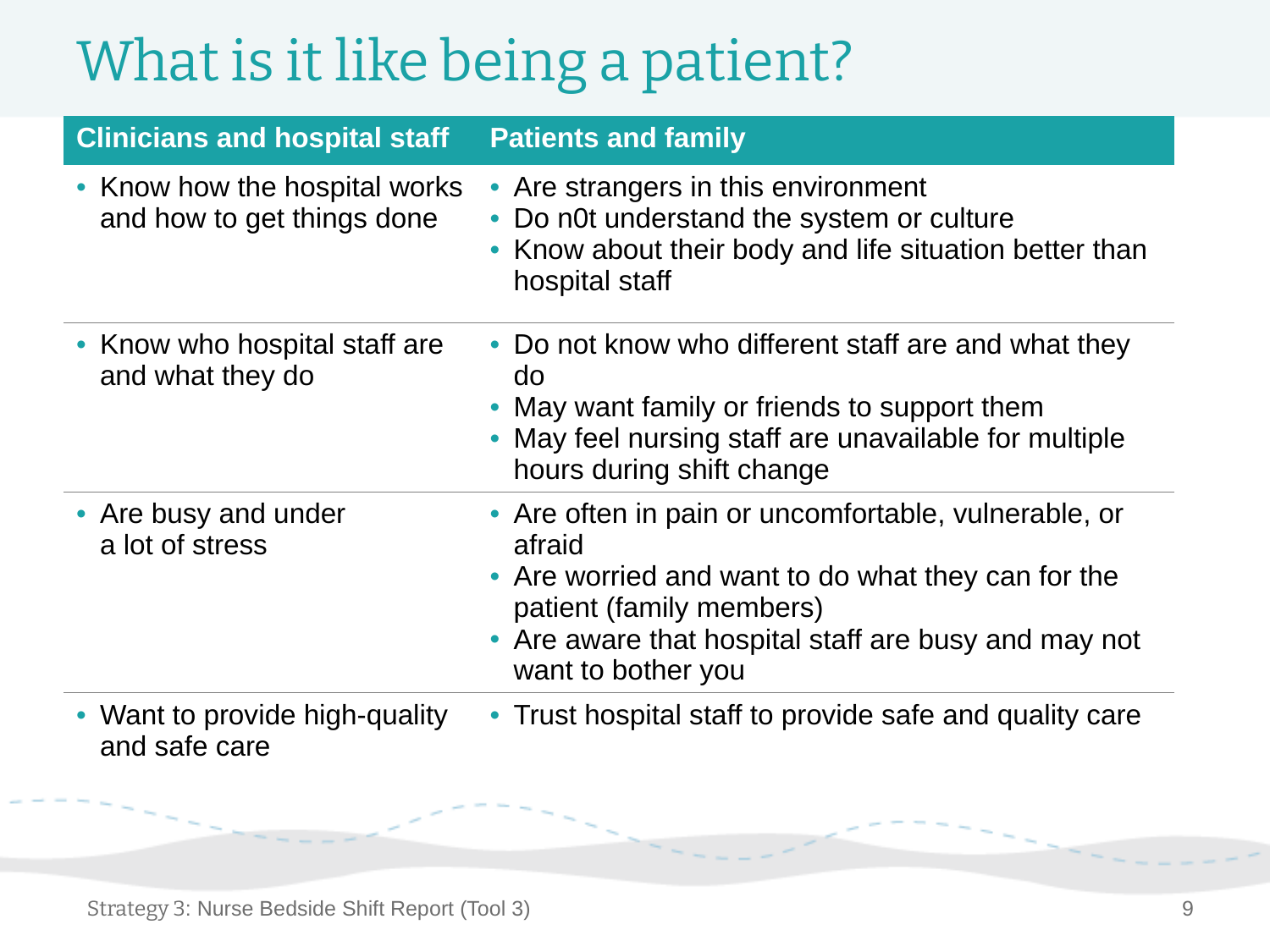

# What is it like being a patient?
| Clinicians and hospital staff | Patients and family |
| --- | --- |
| Know how the hospital works and how to get things done | Are strangers in this environment Do n0t understand the system or culture Know about their body and life situation better than hospital staff |
| Know who hospital staff are and what they do | Do not know who different staff are and what they do May want family or friends to support them May feel nursing staff are unavailable for multiple hours during shift change |
| Are busy and under a lot of stress | Are often in pain or uncomfortable, vulnerable, or afraid Are worried and want to do what they can for the patient (family members) Are aware that hospital staff are busy and may not want to bother you |
| Want to provide high-quality and safe care | Trust hospital staff to provide safe and quality care |
Strategy 3: Nurse Bedside Shift Report (Tool 3)
9